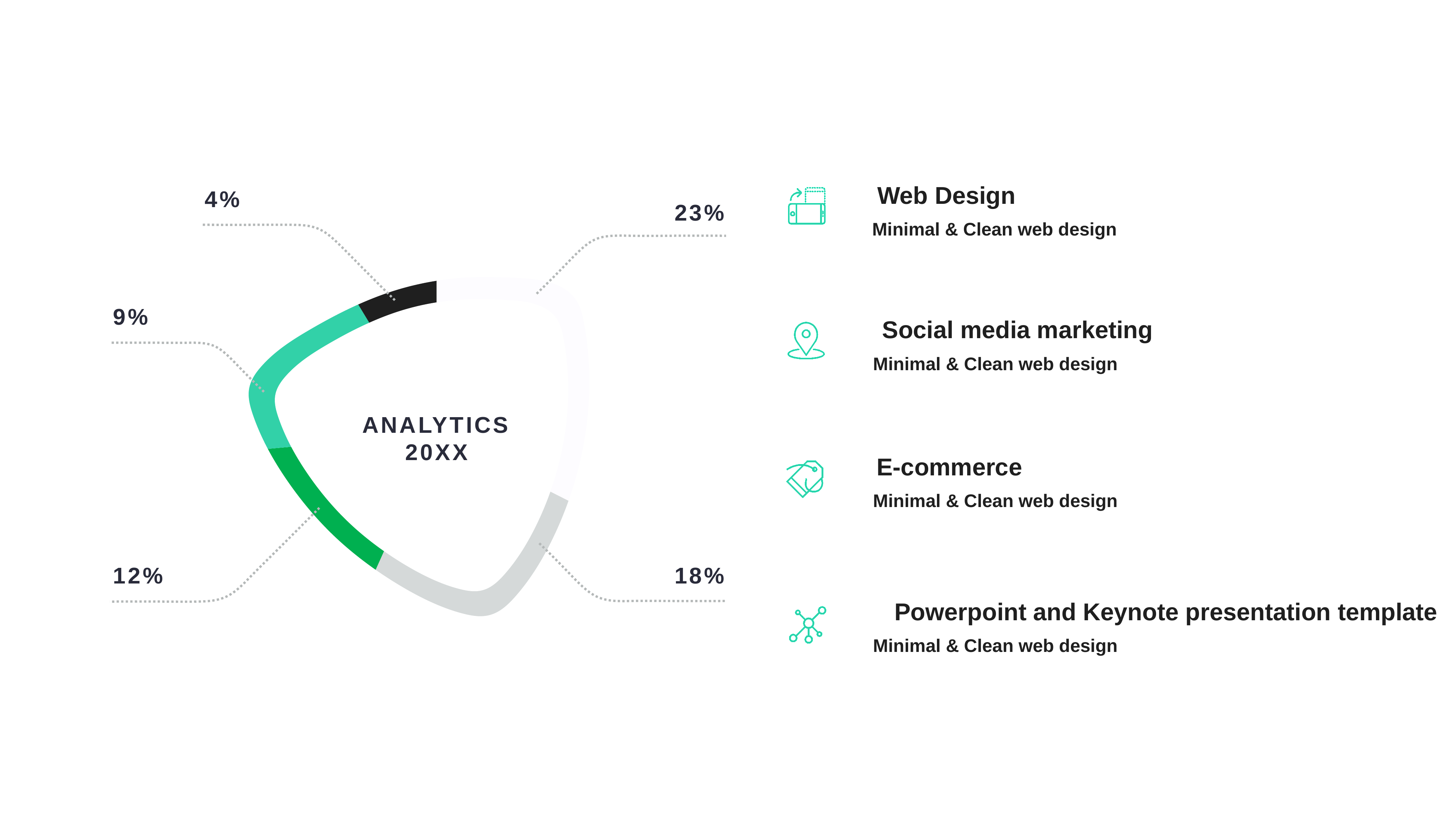

Web Design
Minimal & Clean web design
4%

23%

### Chart

| Category | Region 1 |
|---|---|
| P1 | 75.0 |
| P2 | 56.0 |
| P3 | 39.0 |
| P4 | 41.0 |
| P5 | 20.0 |
9%
Social media marketing
Minimal & Clean web design

Analytics 20XX
E-commerce
Minimal & Clean web design

12%
18%
Powerpoint and Keynote presentation template
Minimal & Clean web design